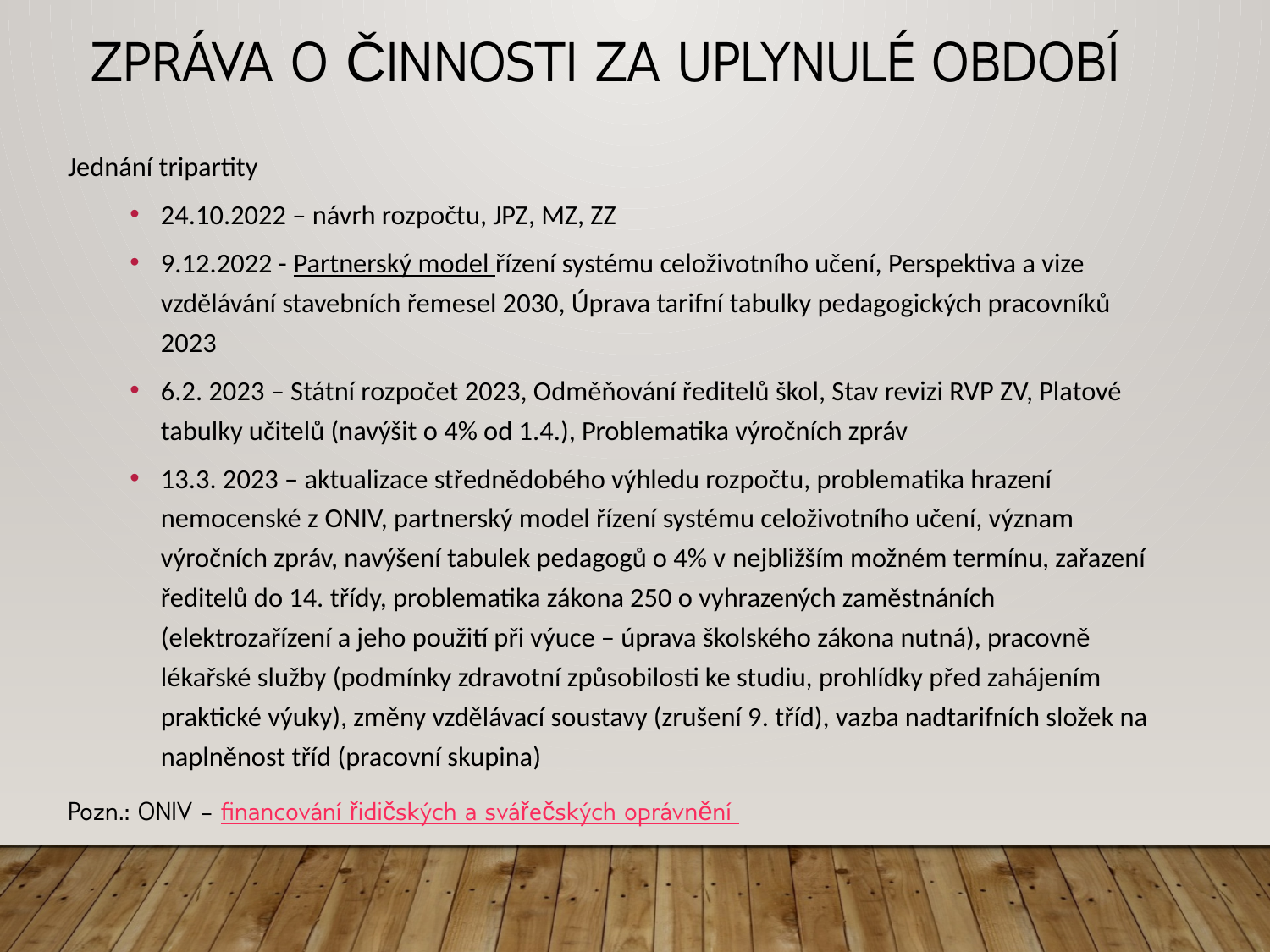

# Zpráva o činnosti za uplynulé období
Jednání tripartity
24.10.2022 – návrh rozpočtu, JPZ, MZ, ZZ
9.12.2022 - Partnerský model řízení systému celoživotního učení, Perspektiva a vize vzdělávání stavebních řemesel 2030, Úprava tarifní tabulky pedagogických pracovníků 2023
6.2. 2023 – Státní rozpočet 2023, Odměňování ředitelů škol, Stav revizi RVP ZV, Platové tabulky učitelů (navýšit o 4% od 1.4.), Problematika výročních zpráv
13.3. 2023 – aktualizace střednědobého výhledu rozpočtu, problematika hrazení nemocenské z ONIV, partnerský model řízení systému celoživotního učení, význam výročních zpráv, navýšení tabulek pedagogů o 4% v nejbližším možném termínu, zařazení ředitelů do 14. třídy, problematika zákona 250 o vyhrazených zaměstnáních (elektrozařízení a jeho použití při výuce – úprava školského zákona nutná), pracovně lékařské služby (podmínky zdravotní způsobilosti ke studiu, prohlídky před zahájením praktické výuky), změny vzdělávací soustavy (zrušení 9. tříd), vazba nadtarifních složek na naplněnost tříd (pracovní skupina)
Pozn.: ONIV – financování řidičských a svářečských oprávnění